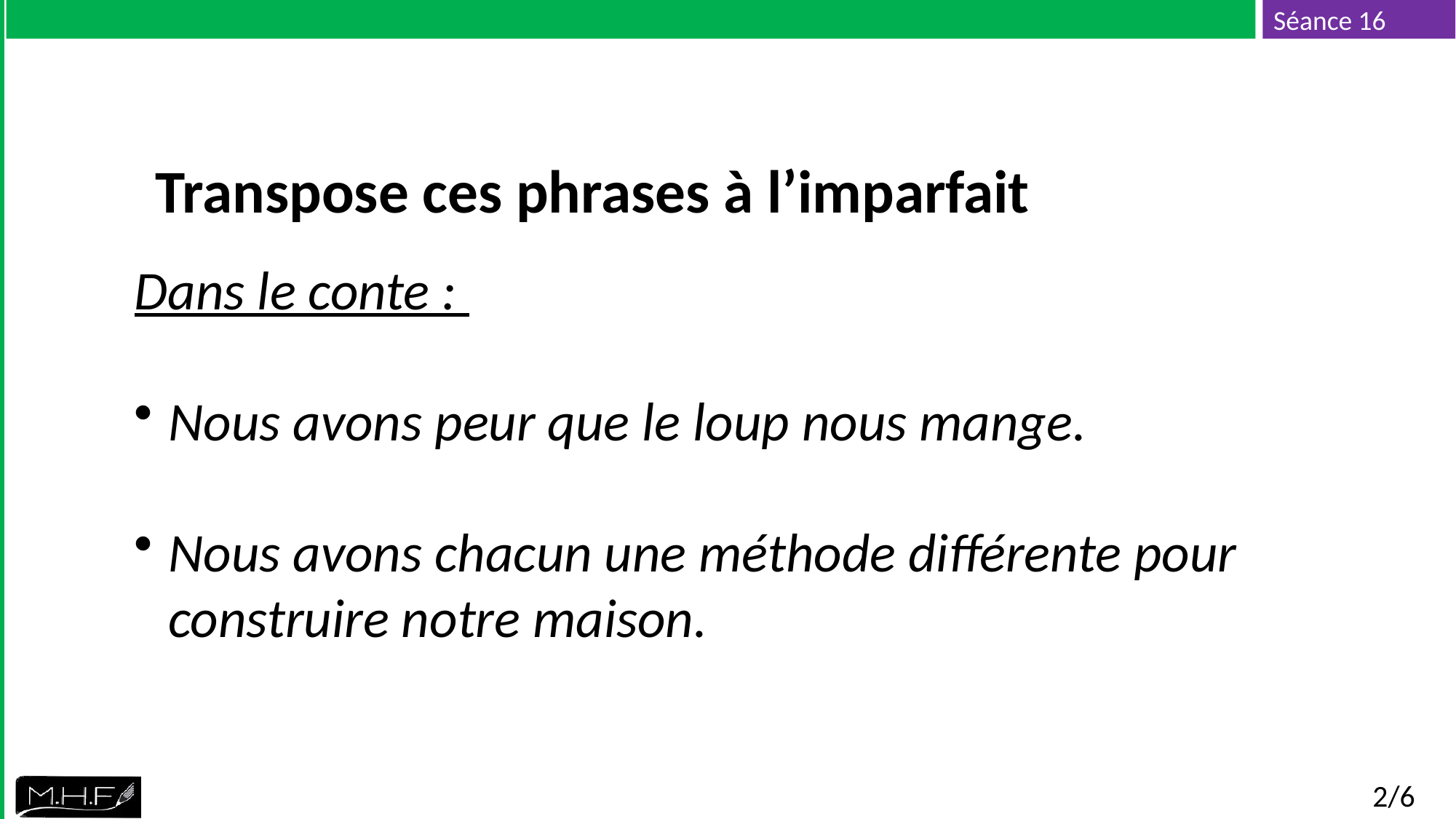

Transpose ces phrases à l’imparfait
Dans le conte :

Nous avons peur que le loup nous mange.

Nous avons chacun une méthode différente pour construire notre maison.

2/6